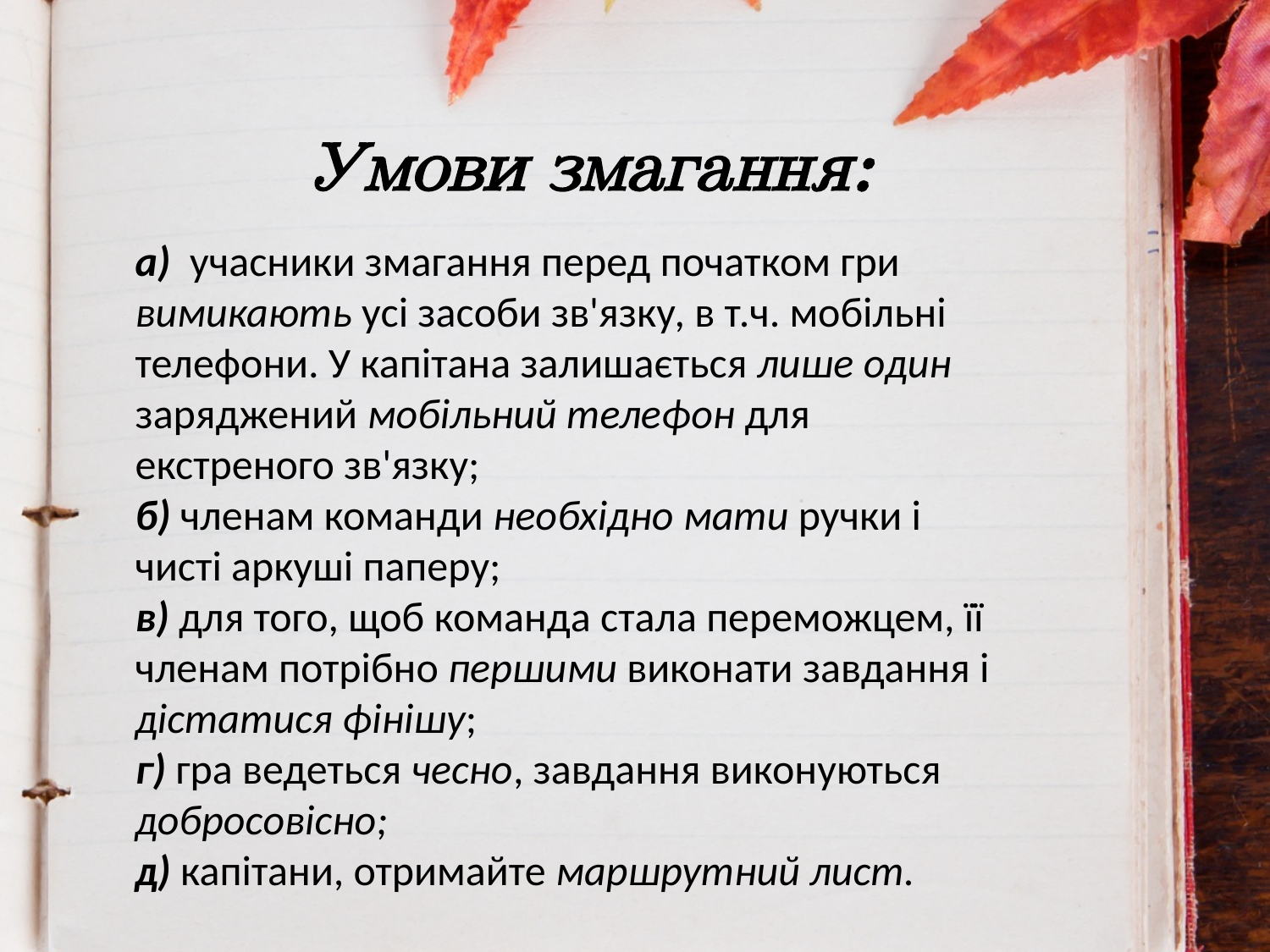

Умови змагання:
а)  учасники змагання перед початком гри вимикають усі засоби зв'язку, в т.ч. мобільні телефони. У капітана залишається лише один заряджений мобільний телефон для екстреного зв'язку;
б) членам команди необхідно мати ручки і чисті аркуші паперу;
в) для того, щоб команда стала переможцем, її членам потрібно першими виконати завдання і дістатися фінішу;
г) гра ведеться чесно, завдання виконуються добросовісно;
д) капітани, отримайте маршрутний лист.